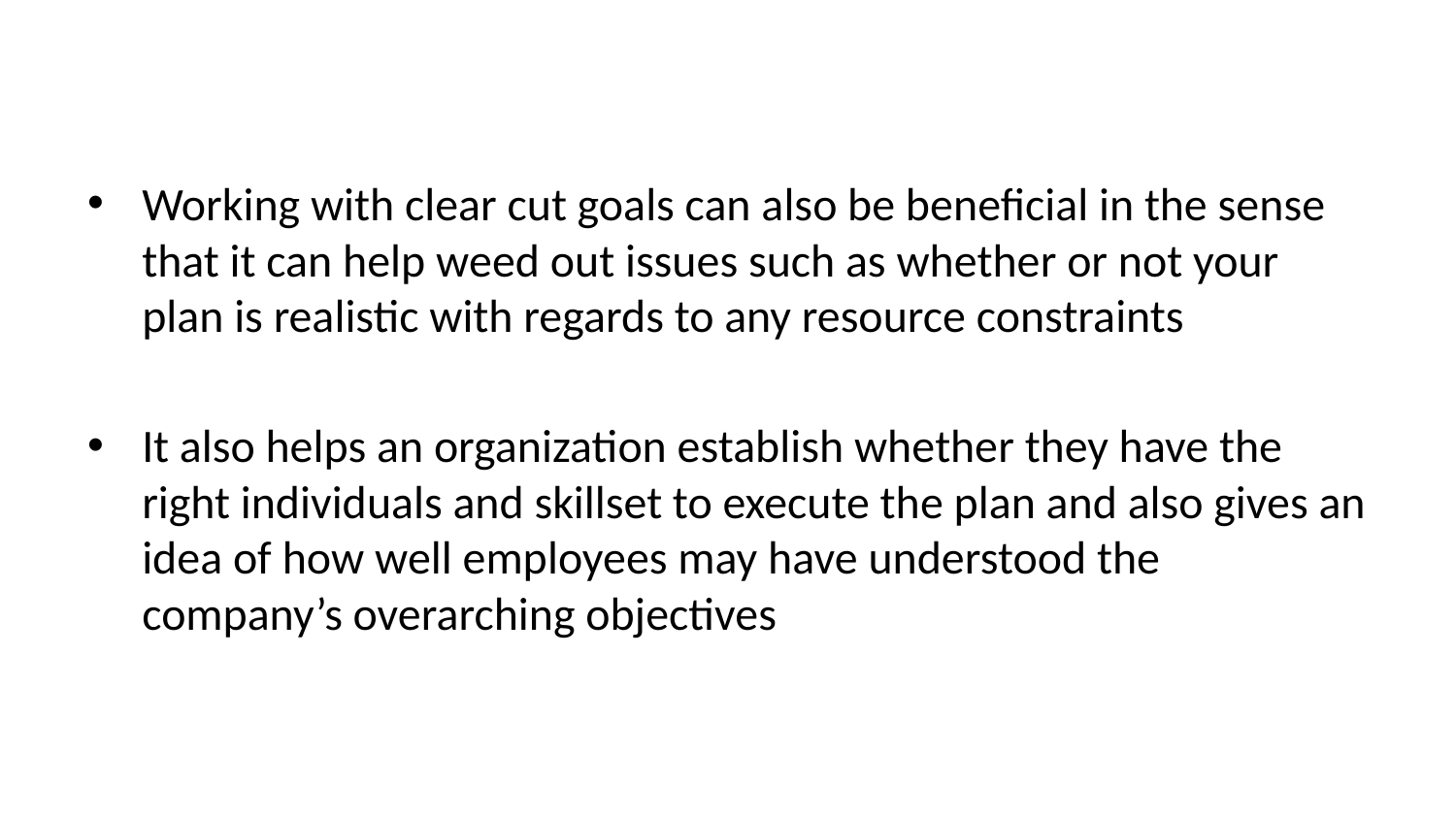

Working with clear cut goals can also be beneficial in the sense that it can help weed out issues such as whether or not your plan is realistic with regards to any resource constraints

It also helps an organization establish whether they have the right individuals and skillset to execute the plan and also gives an idea of how well employees may have understood the company’s overarching objectives